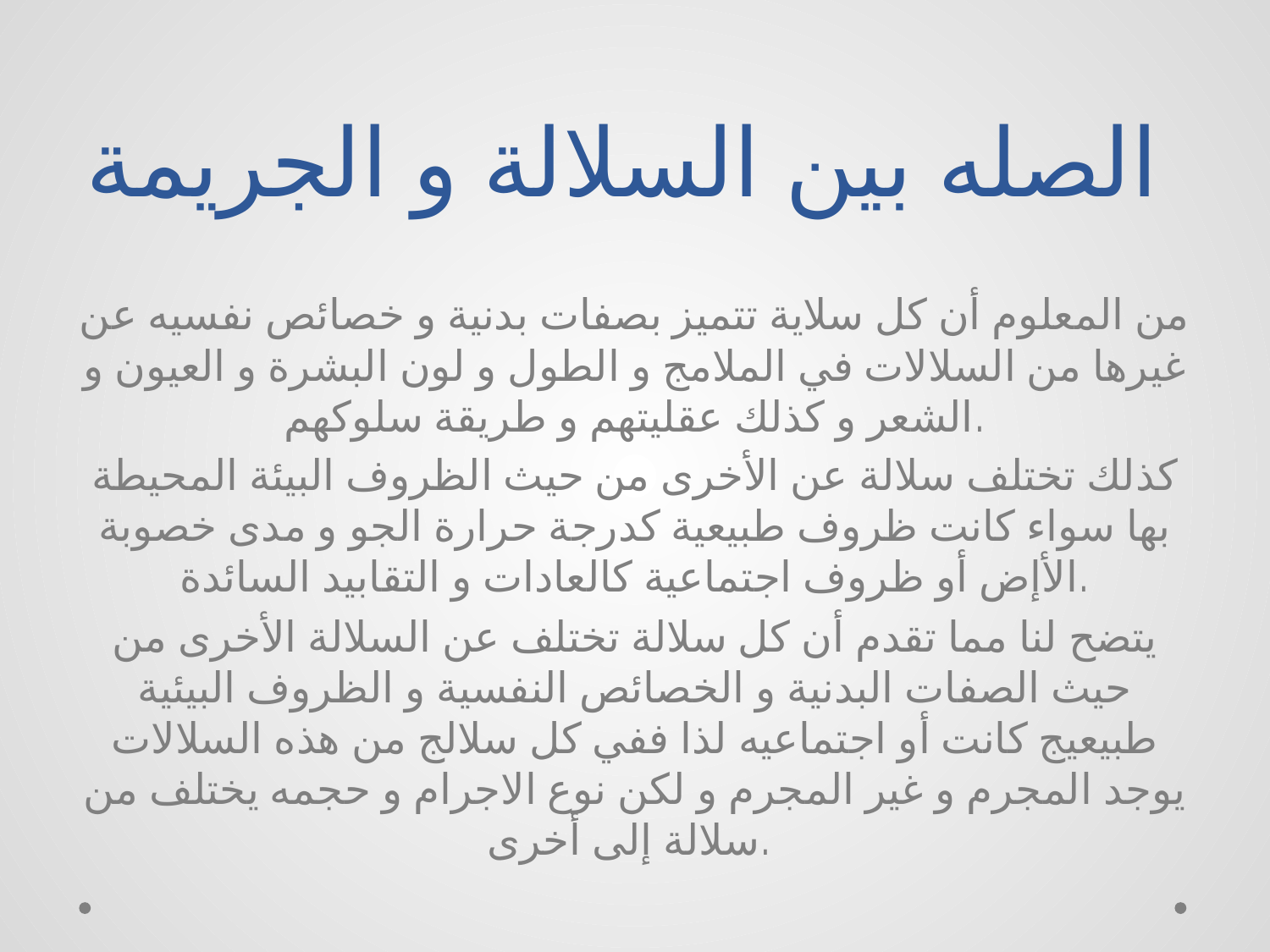

# الصله بين السلالة و الجريمة

من المعلوم أن كل سلاية تتميز بصفات بدنية و خصائص نفسيه عن غيرها من السلالات في الملامج و الطول و لون البشرة و العيون و الشعر و كذلك عقليتهم و طريقة سلوكهم.
كذلك تختلف سلالة عن الأخرى من حيث الظروف البيئة المحيطة بها سواء كانت ظروف طبيعية كدرجة حرارة الجو و مدى خصوبة الأإض أو ظروف اجتماعية كالعادات و التقابيد السائدة.
يتضح لنا مما تقدم أن كل سلالة تختلف عن السلالة الأخرى من حيث الصفات البدنية و الخصائص النفسية و الظروف البيئية طبيعيج كانت أو اجتماعيه لذا ففي كل سلالج من هذه السلالات يوجد المجرم و غير المجرم و لكن نوع الاجرام و حجمه يختلف من سلالة إلى أخرى.